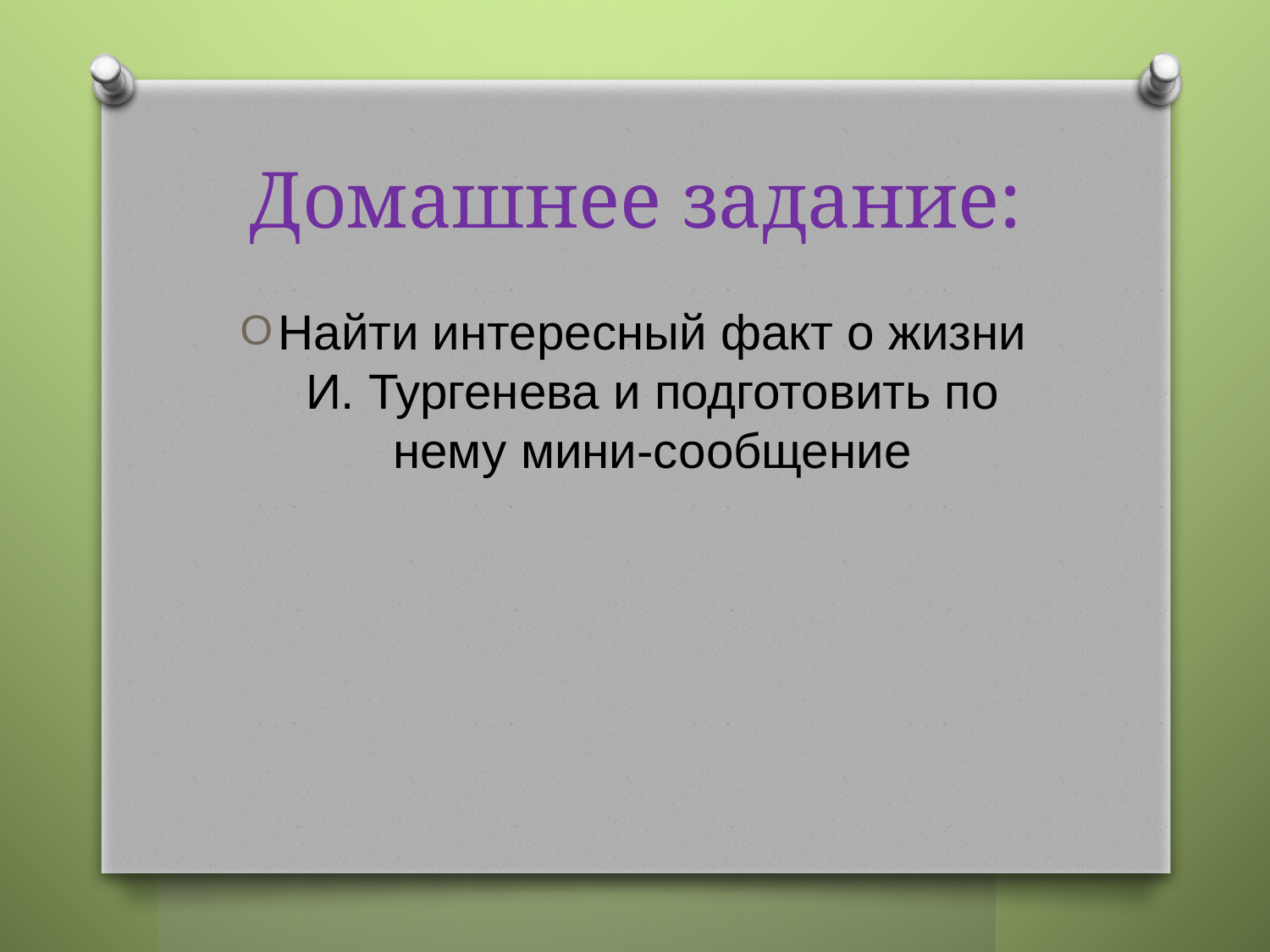

# Домашнее задание:
Найти интересный факт о жизни И. Тургенева и подготовить по нему мини-сообщение